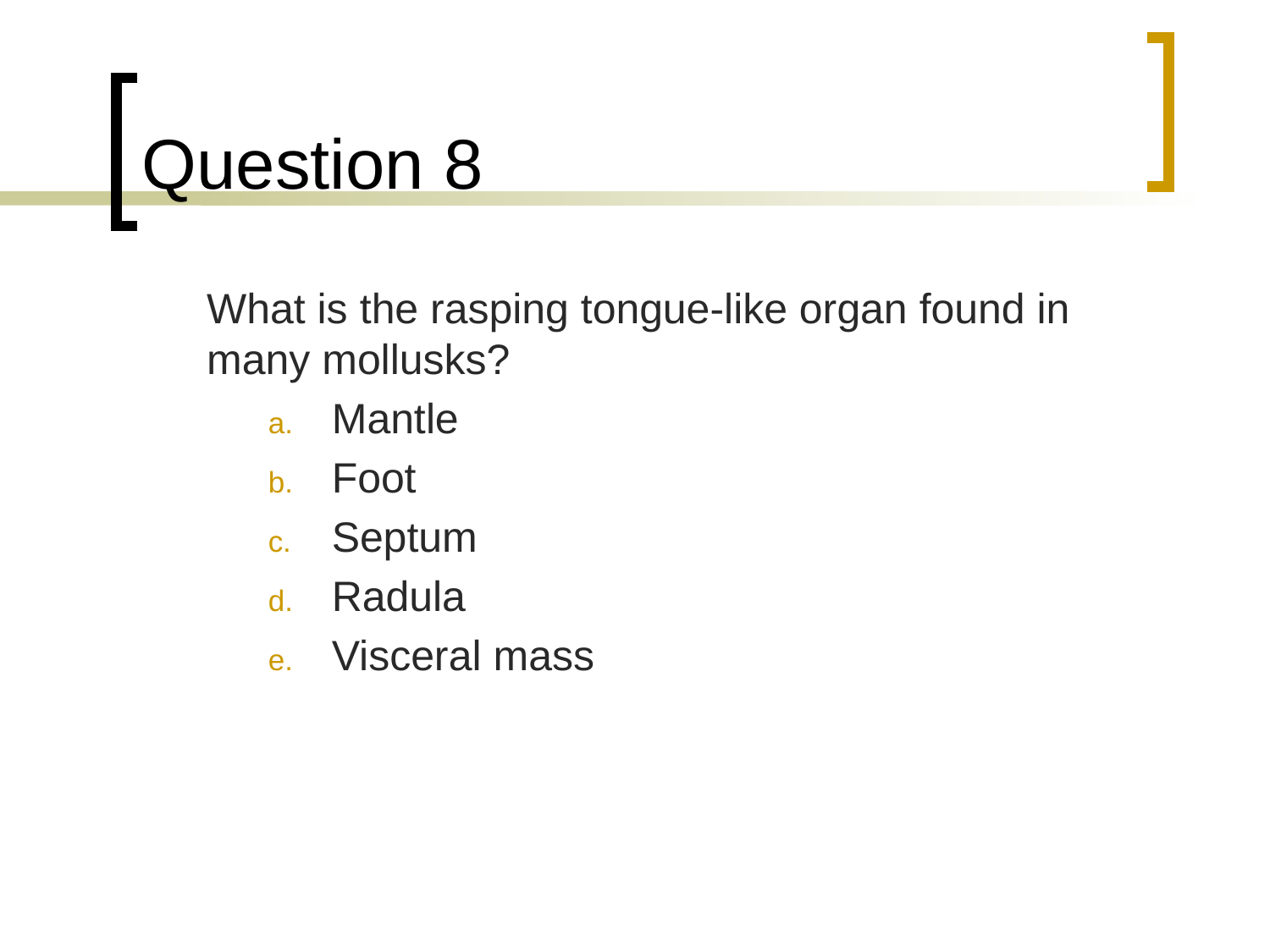

# Question 8
	What is the rasping tongue-like organ found in many mollusks?
Mantle
Foot
Septum
Radula
Visceral mass